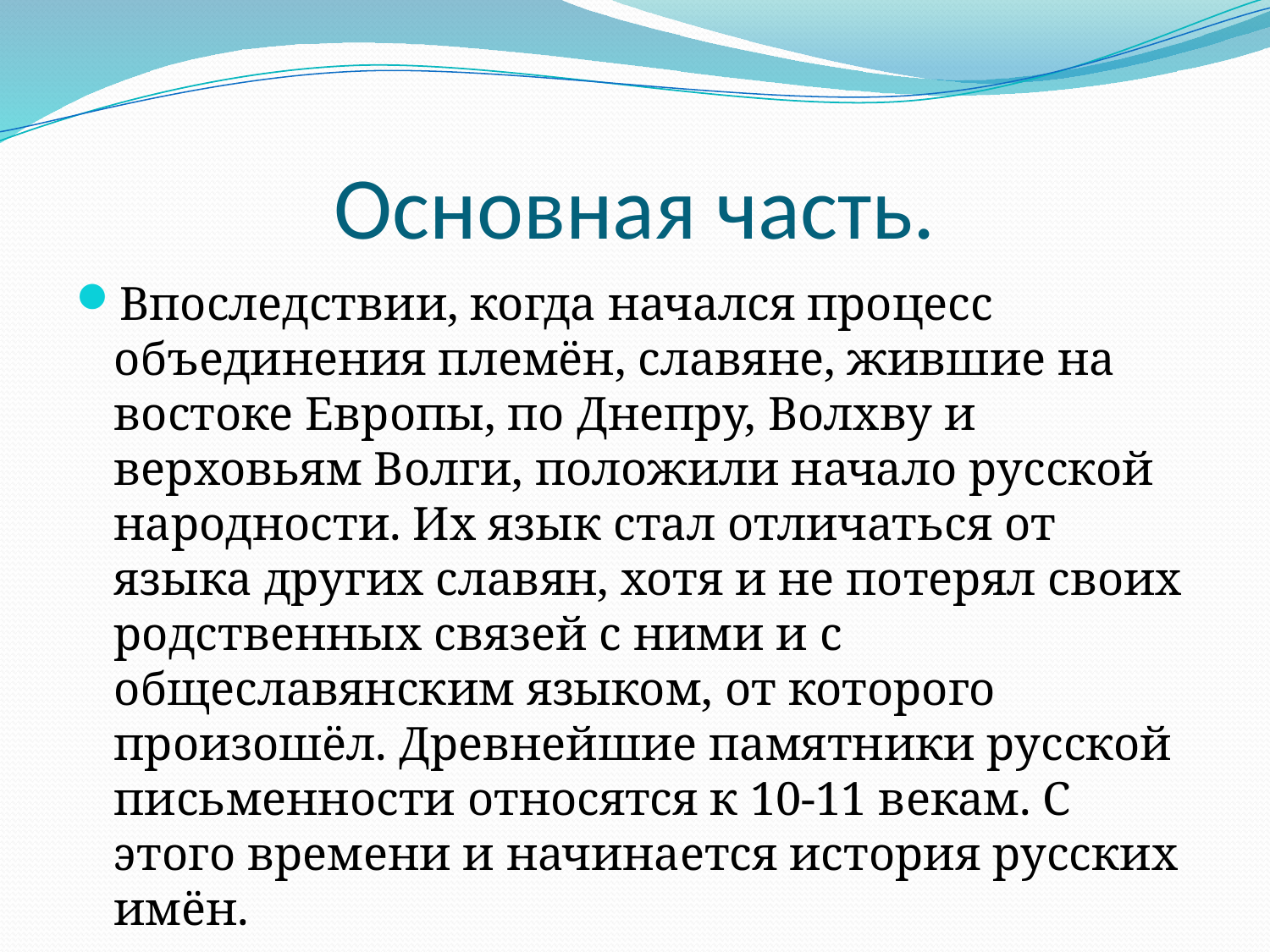

# Основная часть.
Впоследствии, когда начался процесс объединения племён, славяне, жившие на востоке Европы, по Днепру, Волхву и верховьям Волги, положили начало русской народности. Их язык стал отличаться от языка других славян, хотя и не потерял своих родственных связей с ними и с общеславянским языком, от которого произошёл. Древнейшие памятники русской письменности относятся к 10-11 векам. С этого времени и начинается история русских имён.